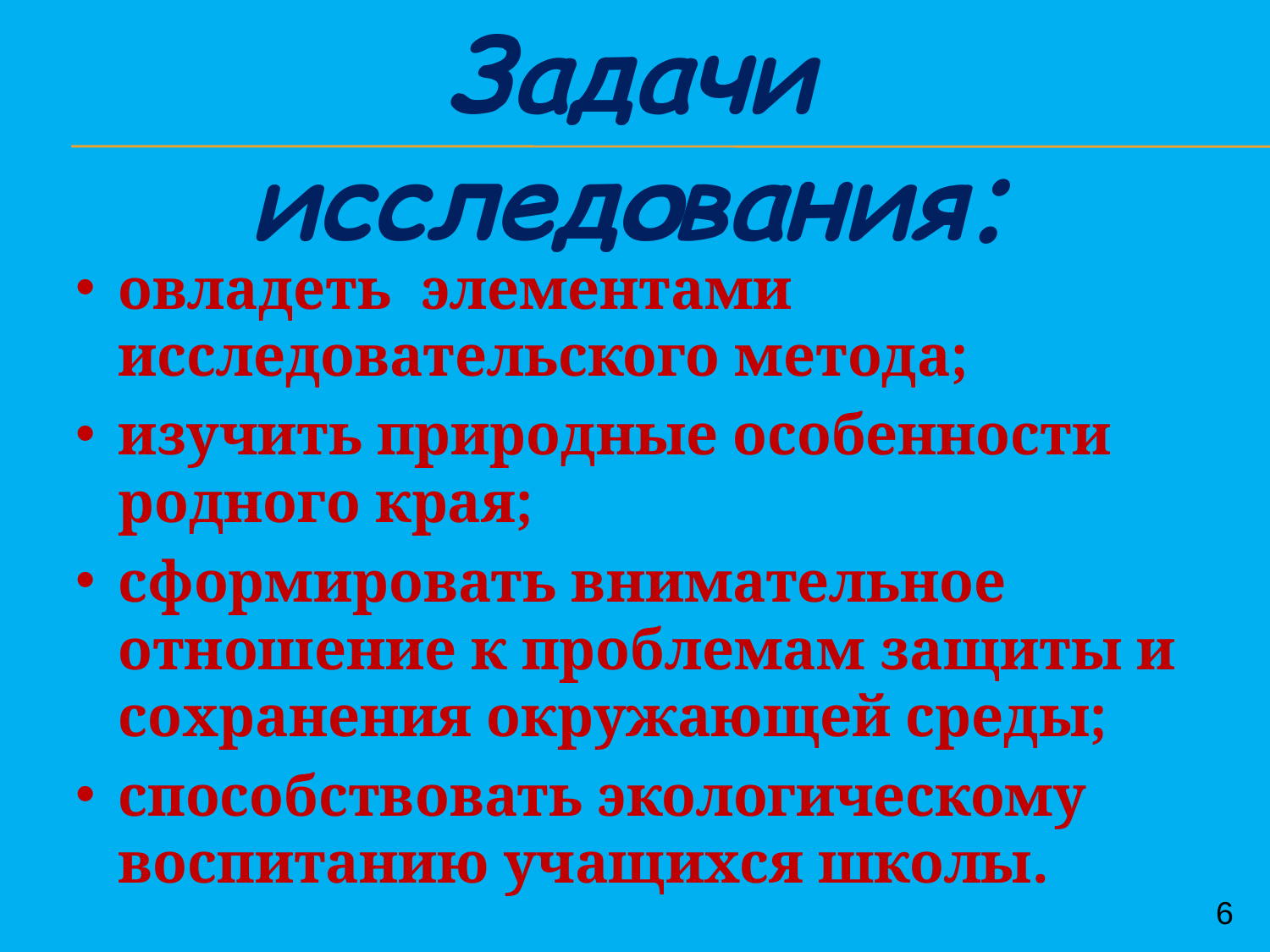

Задачи исследования:
овладеть  элементами исследовательского метода;
изучить природные особенности родного края;
сформировать внимательное отношение к проблемам защиты и сохранения окружающей среды;
способствовать экологическому воспитанию учащихся школы.

6